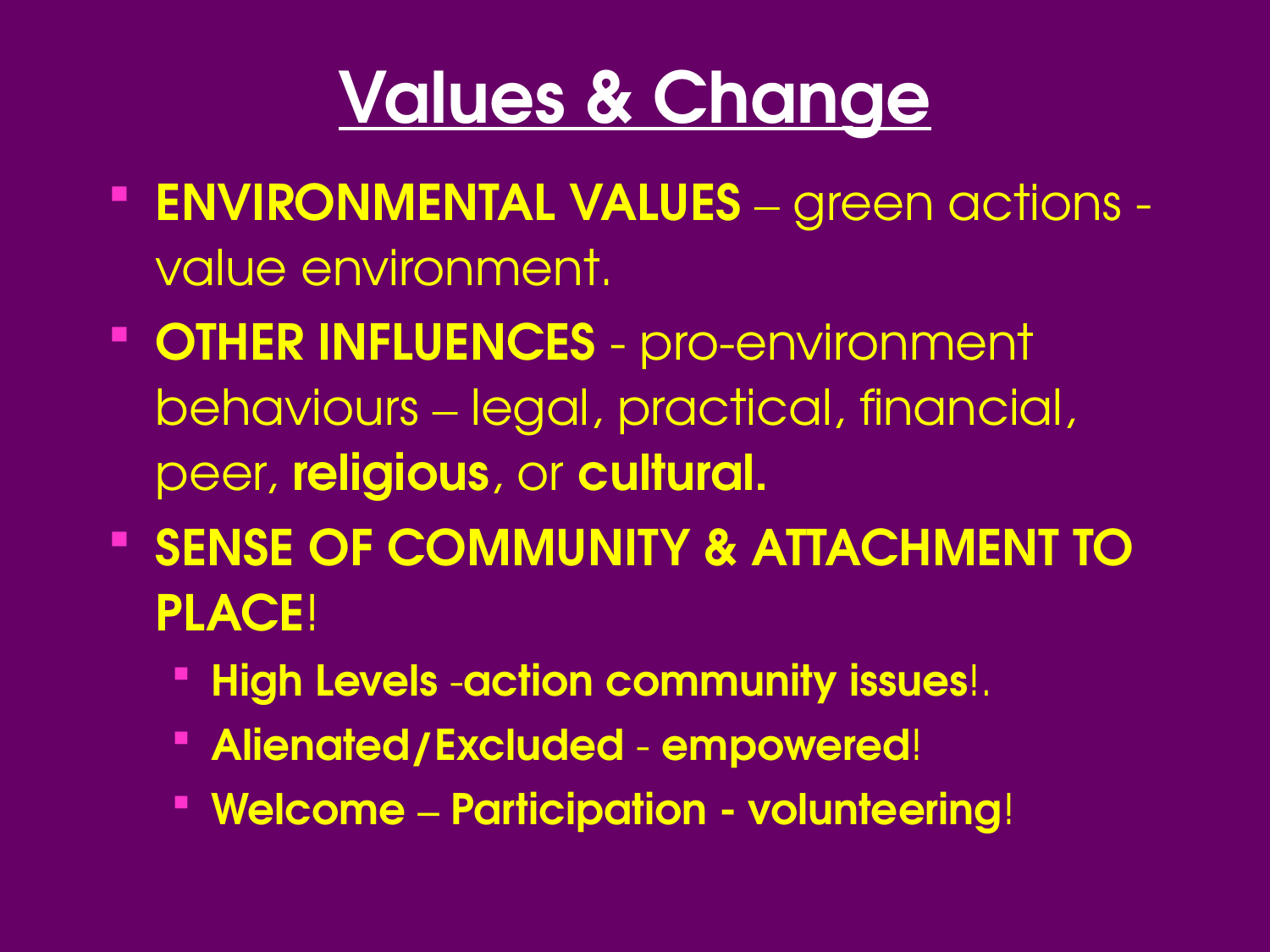

# Values & Change
ENVIRONMENTAL VALUES – green actions -value environment.
OTHER INFLUENCES - pro-environment behaviours – legal, practical, financial, peer, religious, or cultural.
SENSE OF COMMUNITY & ATTACHMENT TO PLACE!
High Levels -action community issues!.
Alienated/Excluded - empowered!
Welcome – Participation - volunteering!